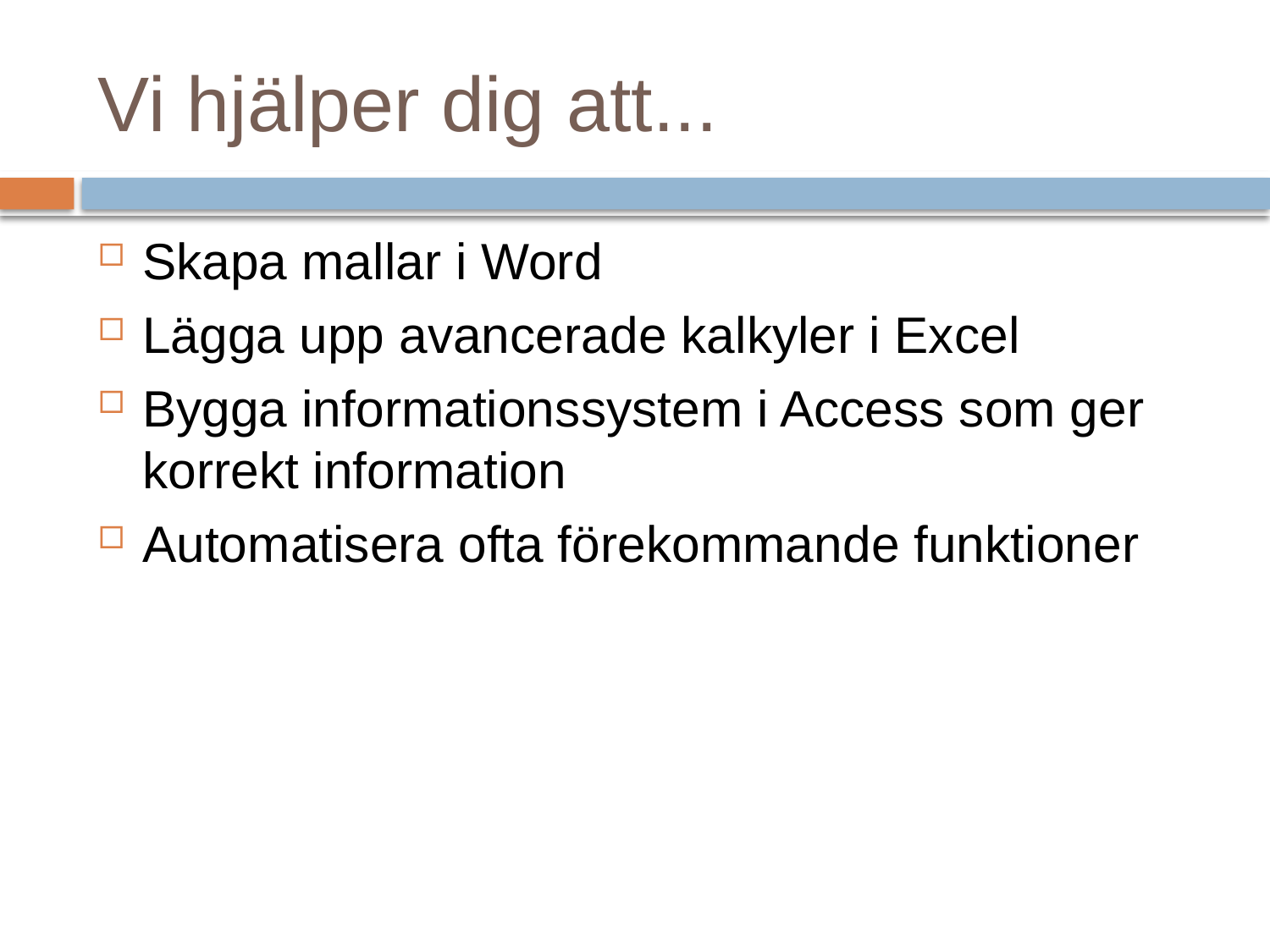

# Vi hjälper dig att...
Skapa mallar i Word
Lägga upp avancerade kalkyler i Excel
Bygga informationssystem i Access som ger korrekt information
Automatisera ofta förekommande funktioner